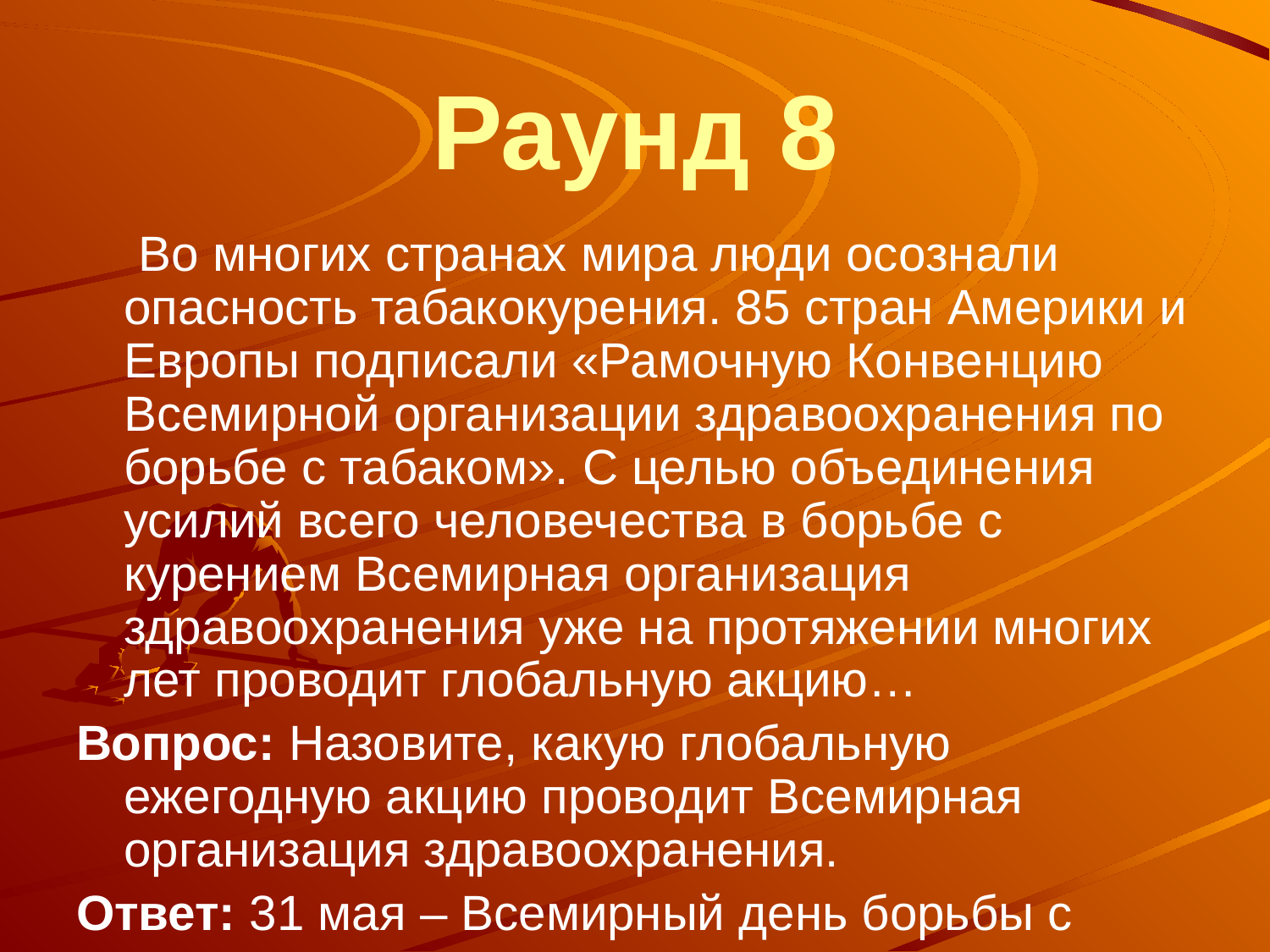

# Раунд 8
    Во многих странах мира люди осознали опасность табакокурения. 85 стран Америки и Европы подписали «Рамочную Конвенцию Всемирной организации здравоохранения по борьбе с табаком». С целью объединения усилий всего человечества в борьбе с курением Всемирная организация здравоохранения уже на протяжении многих лет проводит глобальную акцию…
Вопрос: Назовите, какую глобальную ежегодную акцию проводит Всемирная организация здравоохранения.
Ответ: 31 мая – Всемирный день борьбы с курением.